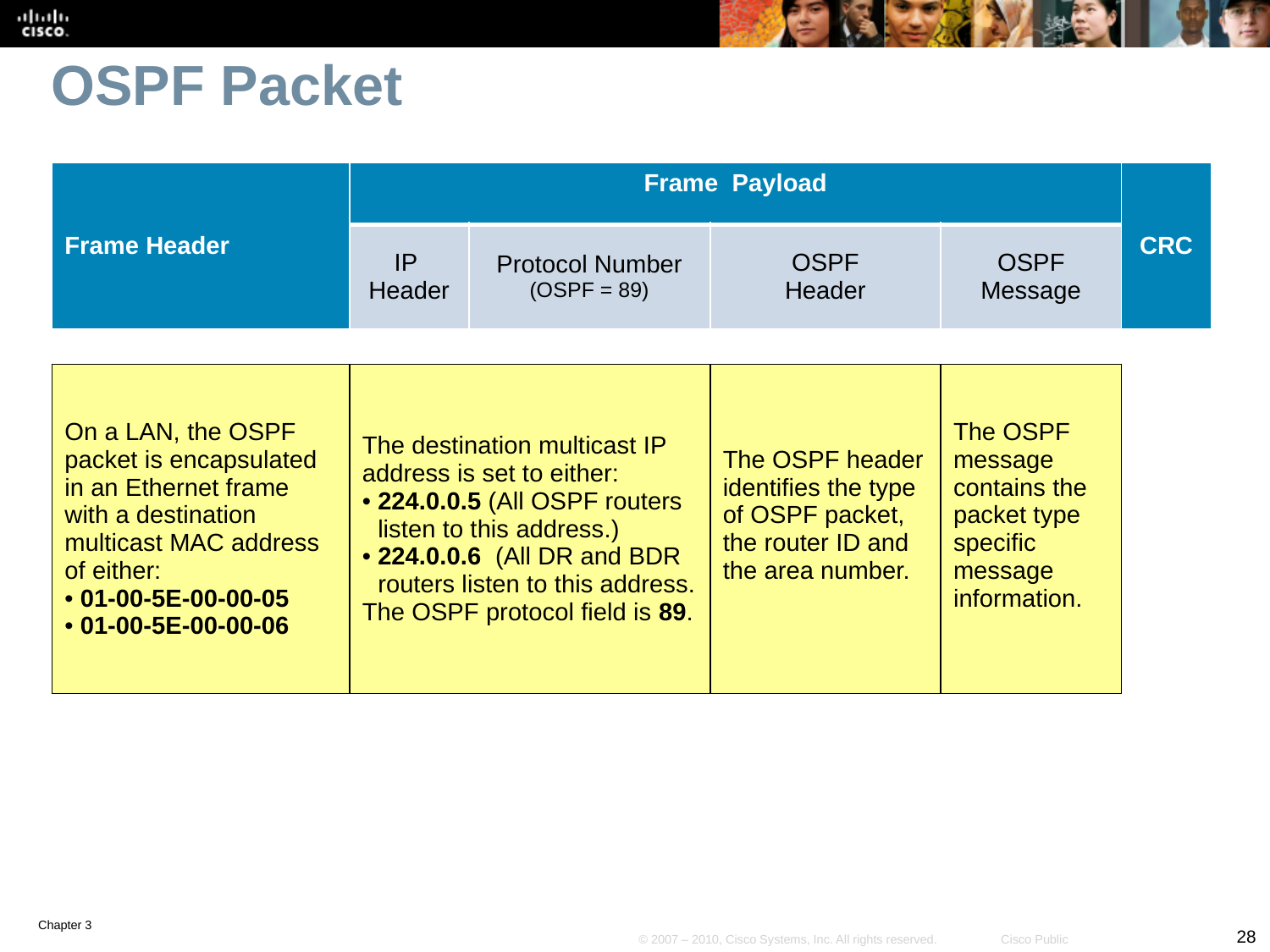

# OSPF Packet
| Frame Header | Frame Payload |  |  |  | CRC |
| --- | --- | --- | --- | --- | --- |
|  | IP Header | Protocol Number (OSPF = 89) | OSPF Header | OSPF Message |  |
|  |  |  |  |  |  |
| On a LAN, the OSPF packet is encapsulated in an Ethernet frame with a destination multicast MAC address of either: 01-00-5E-00-00-05 01-00-5E-00-00-06 | The destination multicast IP address is set to either: 224.0.0.5 (All OSPF routers listen to this address.) 224.0.0.6 (All DR and BDR routers listen to this address. The OSPF protocol field is 89. |  | The OSPF header identifies the type of OSPF packet, the router ID and the area number. | The OSPF message contains the packet type specific message information. |  |